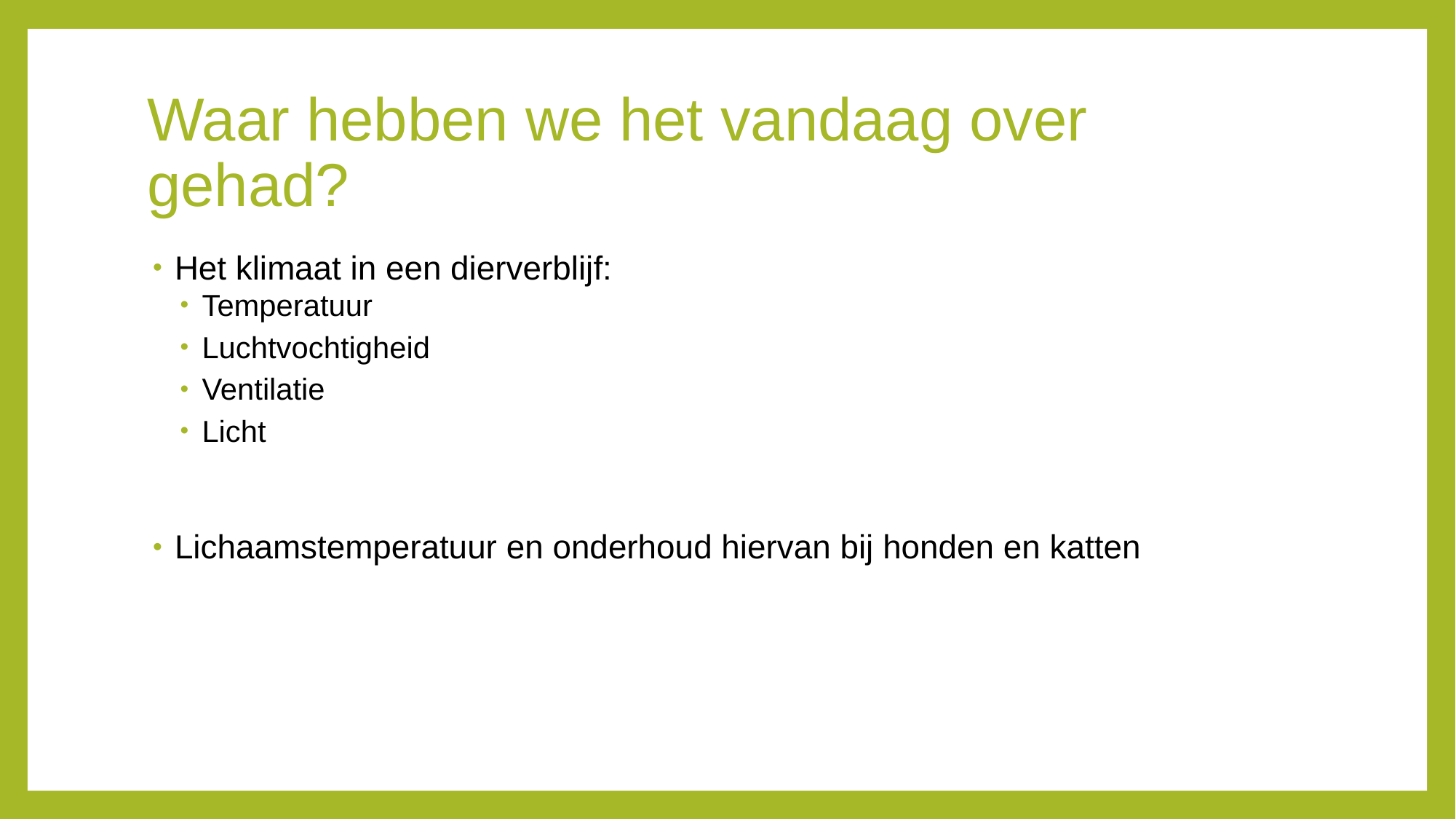

# Waar hebben we het vandaag over gehad?
Het klimaat in een dierverblijf:
Temperatuur
Luchtvochtigheid
Ventilatie
Licht

Lichaamstemperatuur en onderhoud hiervan bij honden en katten